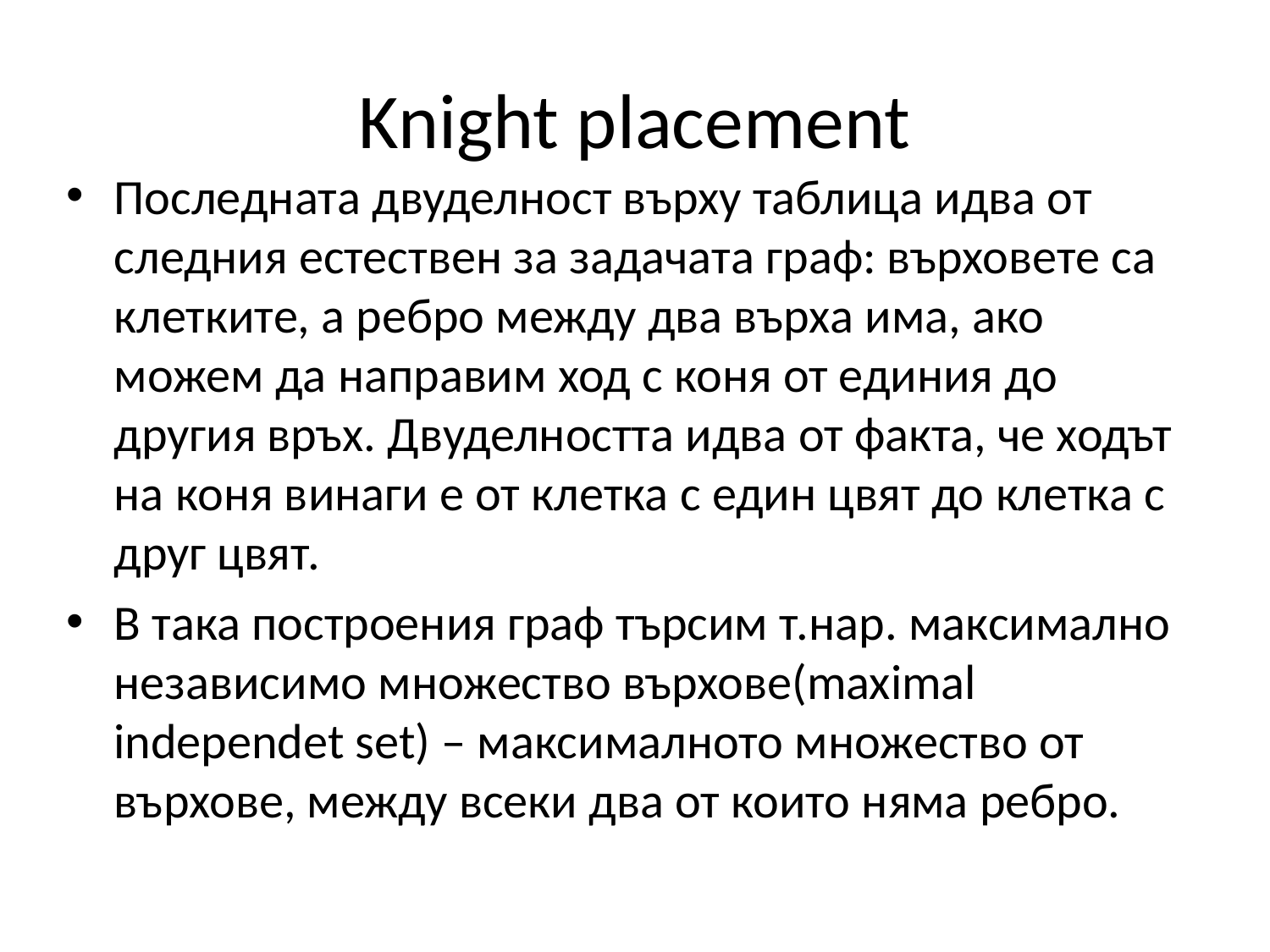

# Knight placement
Последната двуделност върху таблица идва от следния естествен за задачата граф: върховете са клетките, а ребро между два върха има, ако можем да направим ход с коня от единия до другия връх. Двуделността идва от факта, че ходът на коня винаги е от клетка с един цвят до клетка с друг цвят.
В така построения граф търсим т.нар. максимално независимо множество върхове(maximal independet set) – максималното множество от върхове, между всеки два от които няма ребро.